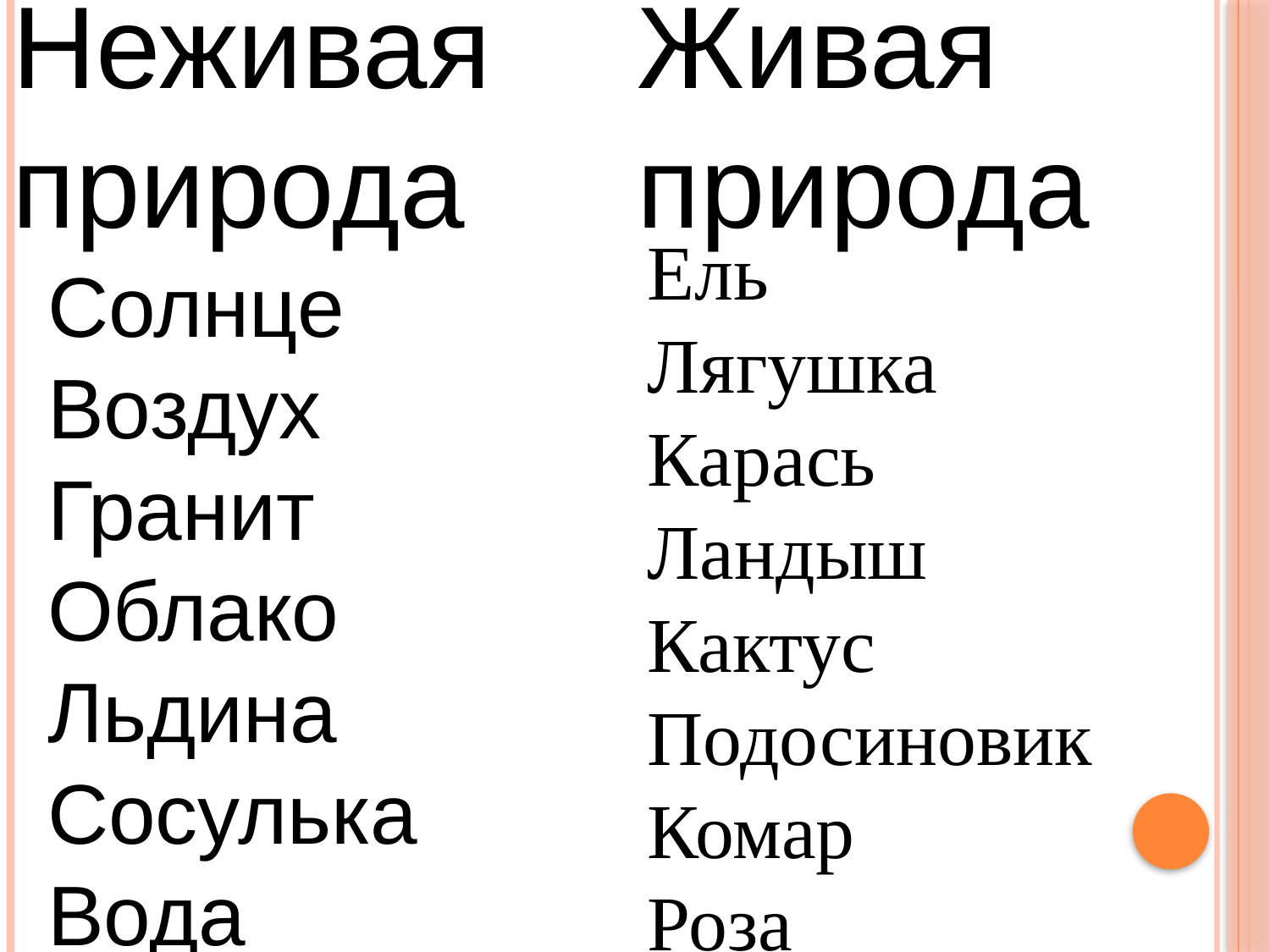

Неживая природа
Живая природа
Ель
Лягушка
Карась
Ландыш
Кактус
Подосиновик
Комар
Роза
Солнце
Воздух
Гранит
Облако
Льдина
Сосулька
Вода